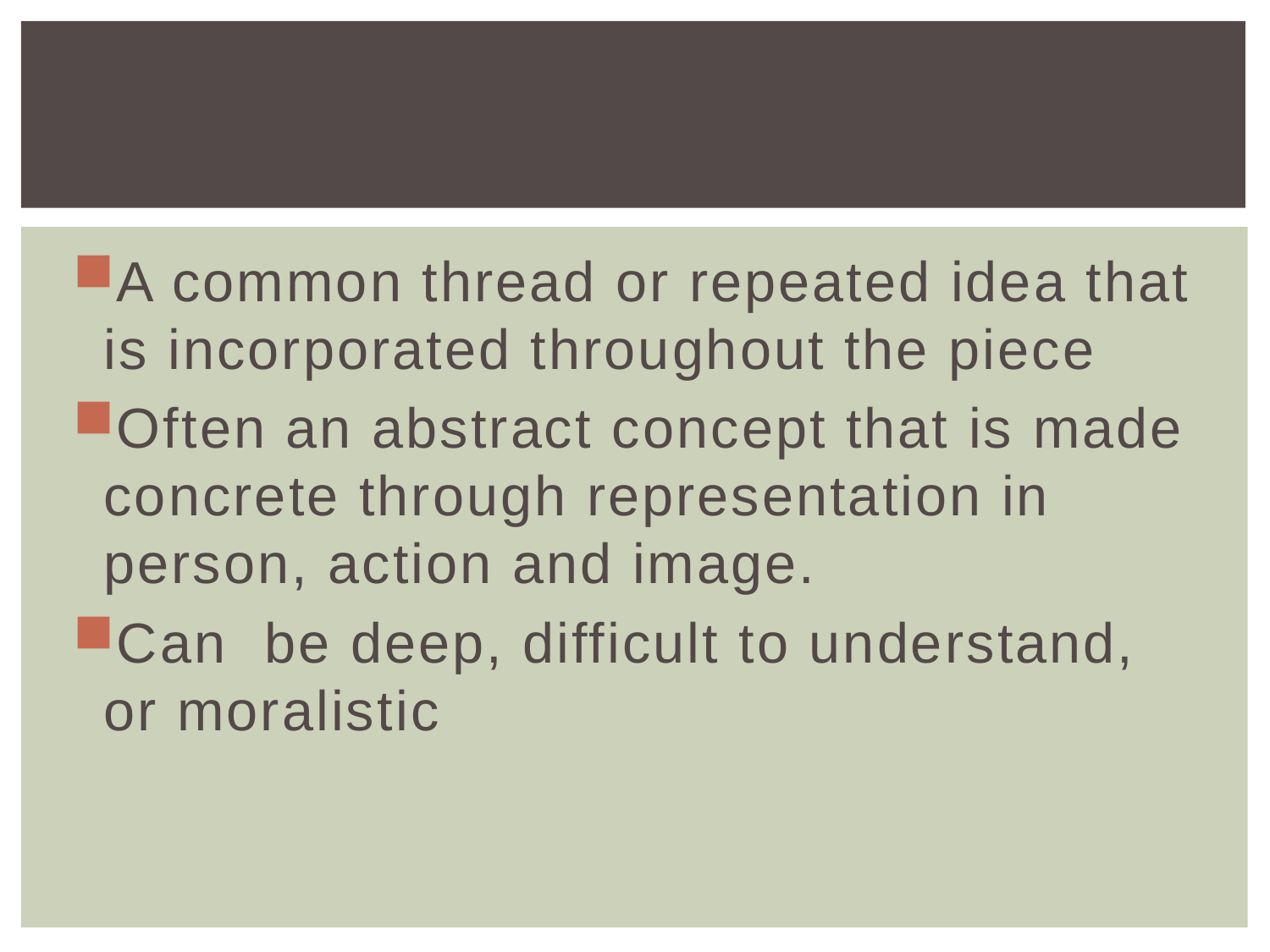

#
A common thread or repeated idea that is incorporated throughout the piece
Often an abstract concept that is made concrete through representation in person, action and image.
Can  be deep, difficult to understand, or moralistic